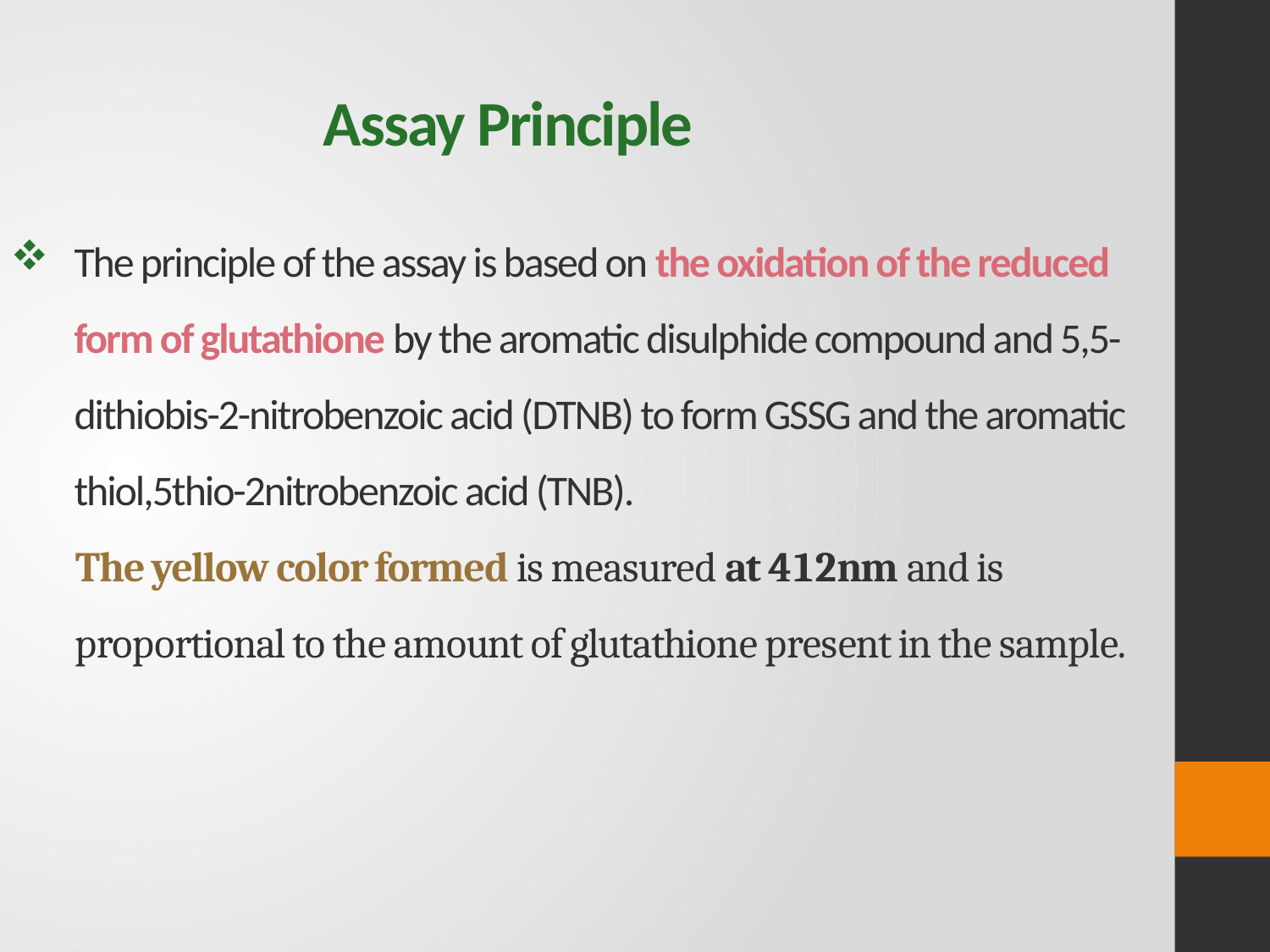

Assay Principle
# The principle of the assay is based on the oxidation of the reduced form of glutathione by the aromatic disulphide compound and 5,5-dithiobis-2-nitrobenzoic acid (DTNB) to form GSSG and the aromatic thiol,5thio-2nitrobenzoic acid (TNB). The yellow color formed is measured at 412nm and is proportional to the amount of glutathione present in the sample.